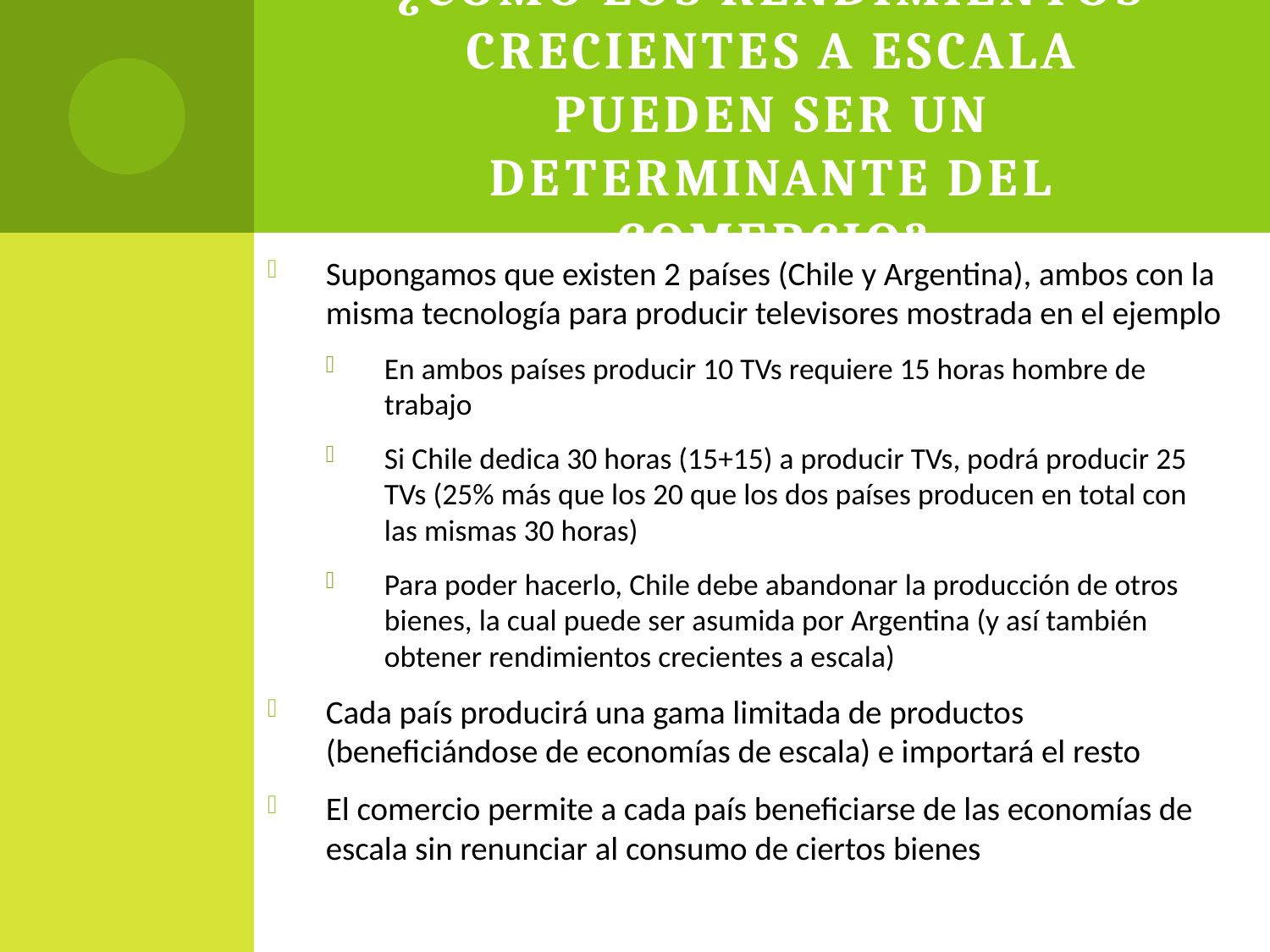

# ¿Cómo los rendimientos crecientes a escala pueden ser un determinante del comercio?
Supongamos que existen 2 países (Chile y Argentina), ambos con la misma tecnología para producir televisores mostrada en el ejemplo
En ambos países producir 10 TVs requiere 15 horas hombre de trabajo
Si Chile dedica 30 horas (15+15) a producir TVs, podrá producir 25 TVs (25% más que los 20 que los dos países producen en total con las mismas 30 horas)
Para poder hacerlo, Chile debe abandonar la producción de otros bienes, la cual puede ser asumida por Argentina (y así también obtener rendimientos crecientes a escala)
Cada país producirá una gama limitada de productos (beneficiándose de economías de escala) e importará el resto
El comercio permite a cada país beneficiarse de las economías de escala sin renunciar al consumo de ciertos bienes